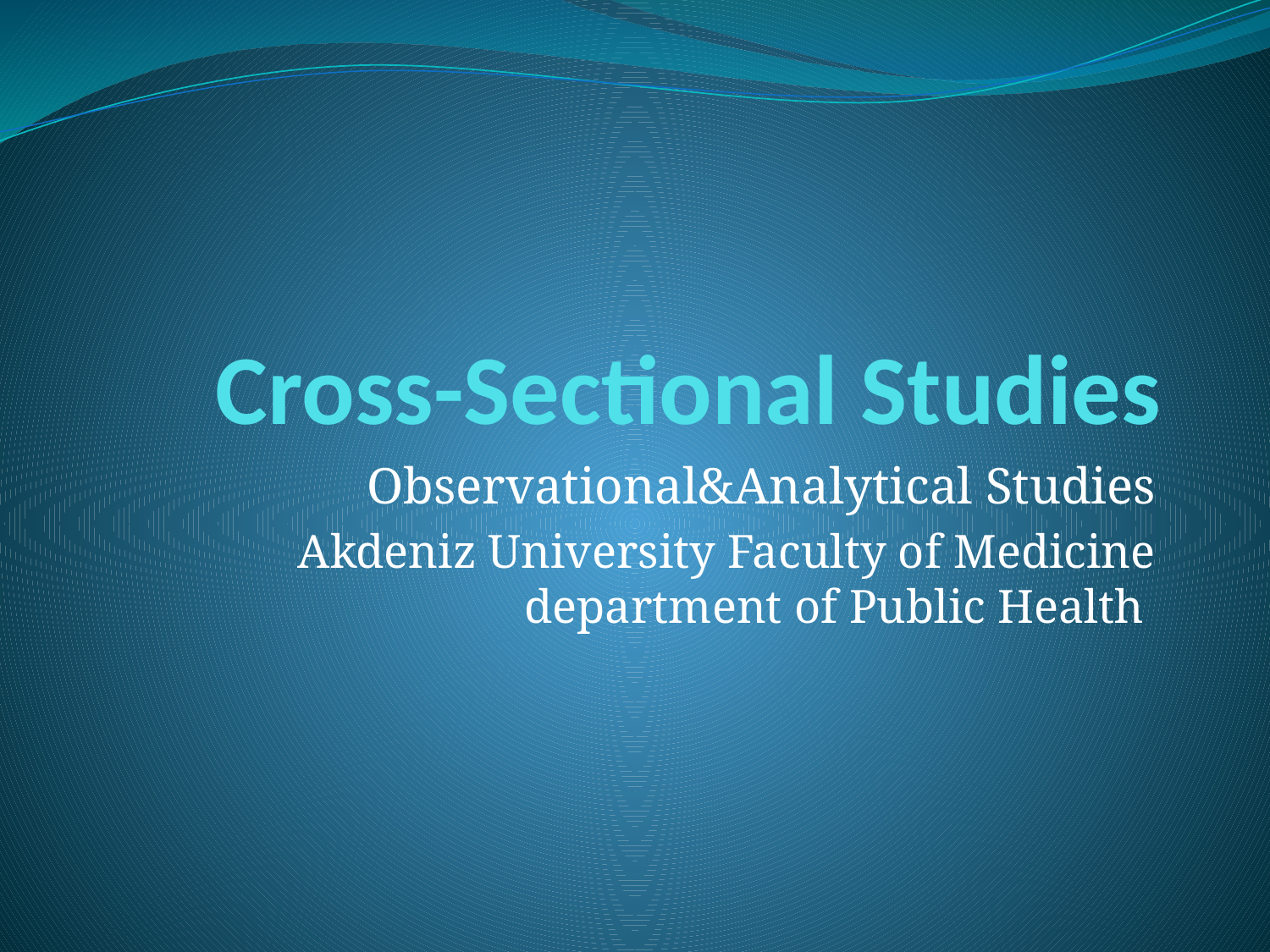

# Cross-Sectional Studies
Observational&Analytical Studies
Akdeniz University Faculty of Medicine department of Public Health